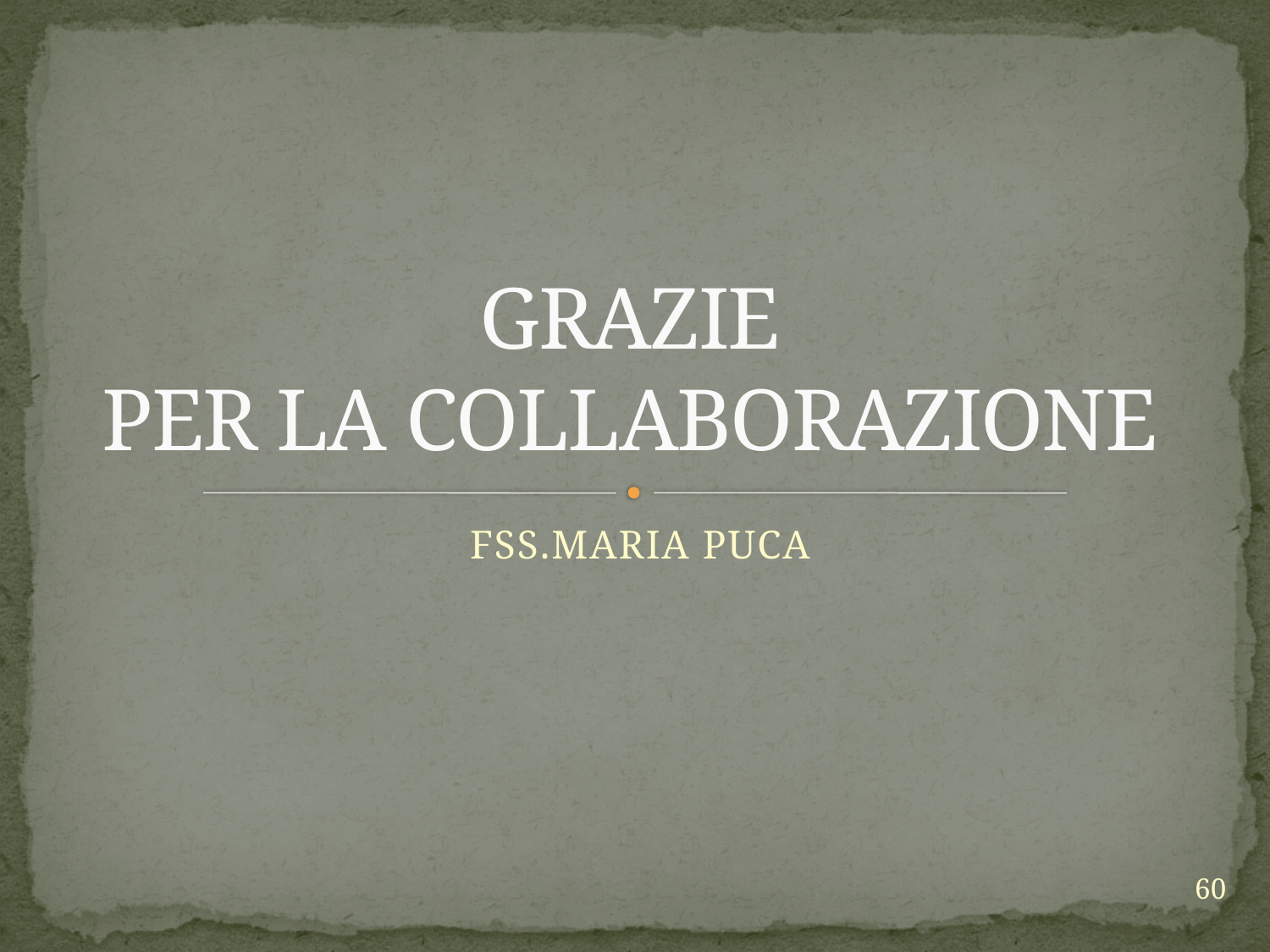

# GRAZIE PER LA COLLABORAZIONE
FSS.MARIA PUCA
60